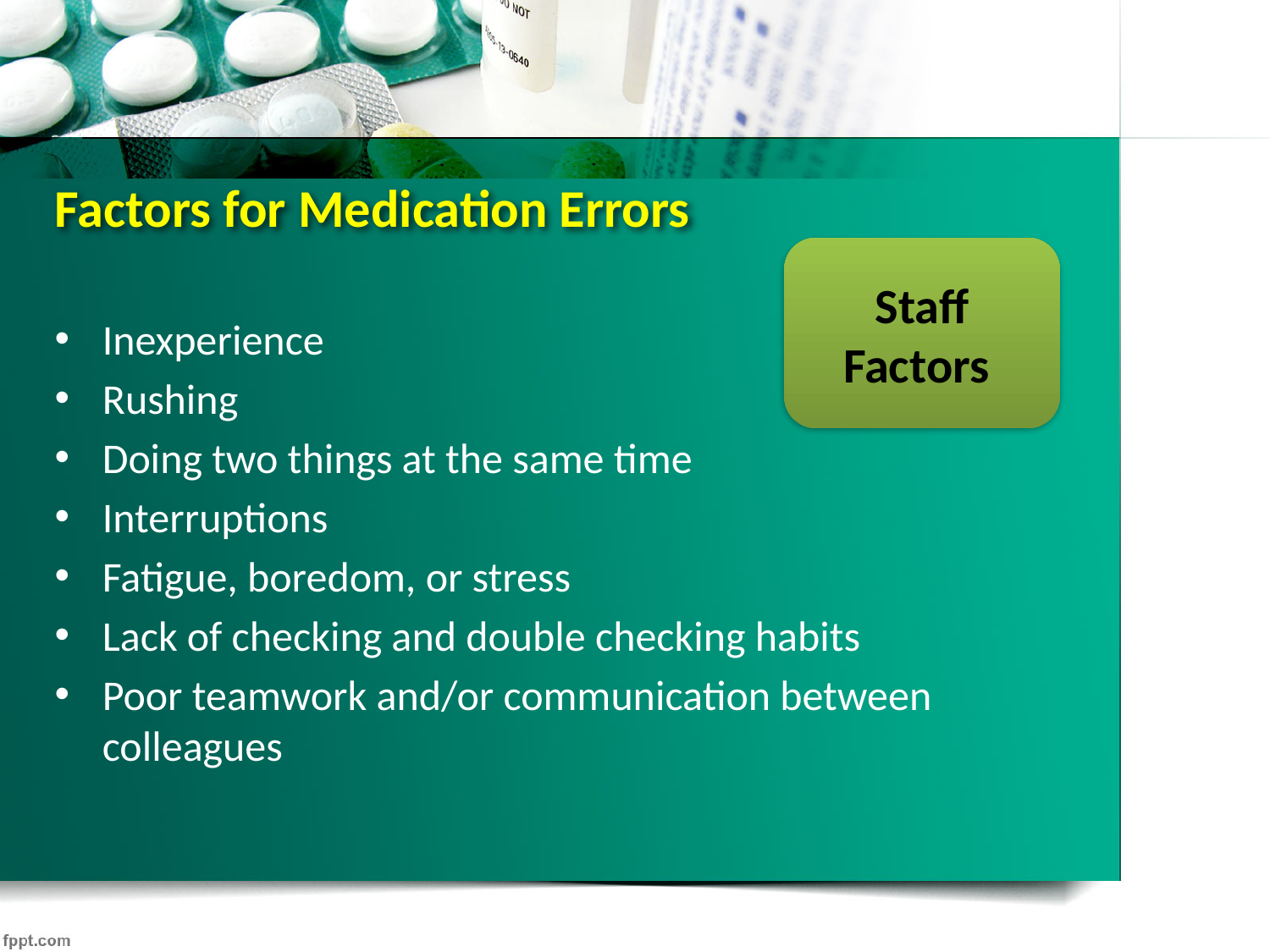

# Factors for Medication Errors
Staff Factors
Inexperience
Rushing
Doing two things at the same time
Interruptions
Fatigue, boredom, or stress
Lack of checking and double checking habits
Poor teamwork and/or communication between colleagues